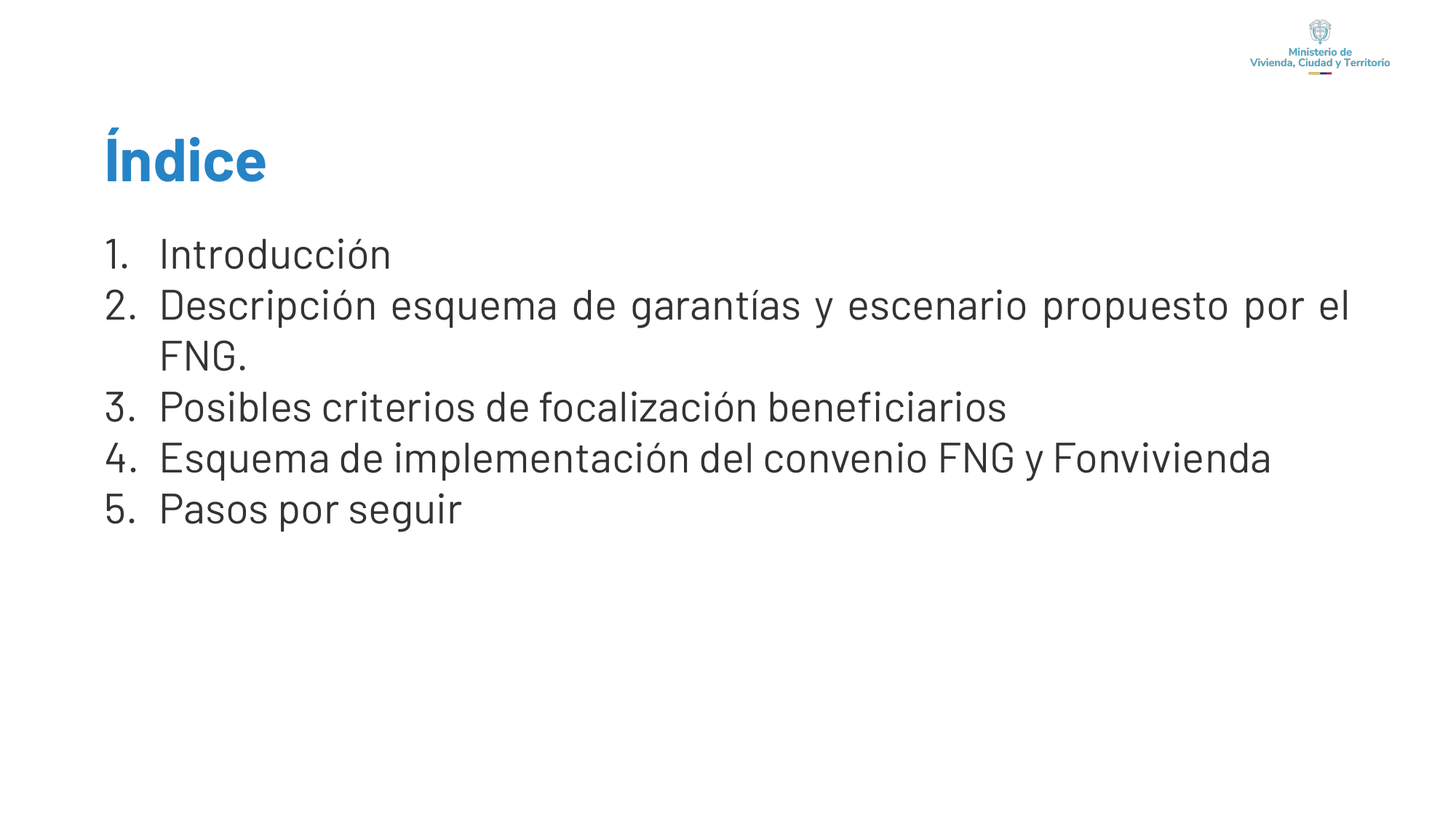

Índice

Introducción
Descripción esquema de garantías y escenario propuesto por el FNG.
Posibles criterios de focalización beneficiarios
Esquema de implementación del convenio FNG y Fonvivienda
Pasos por seguir